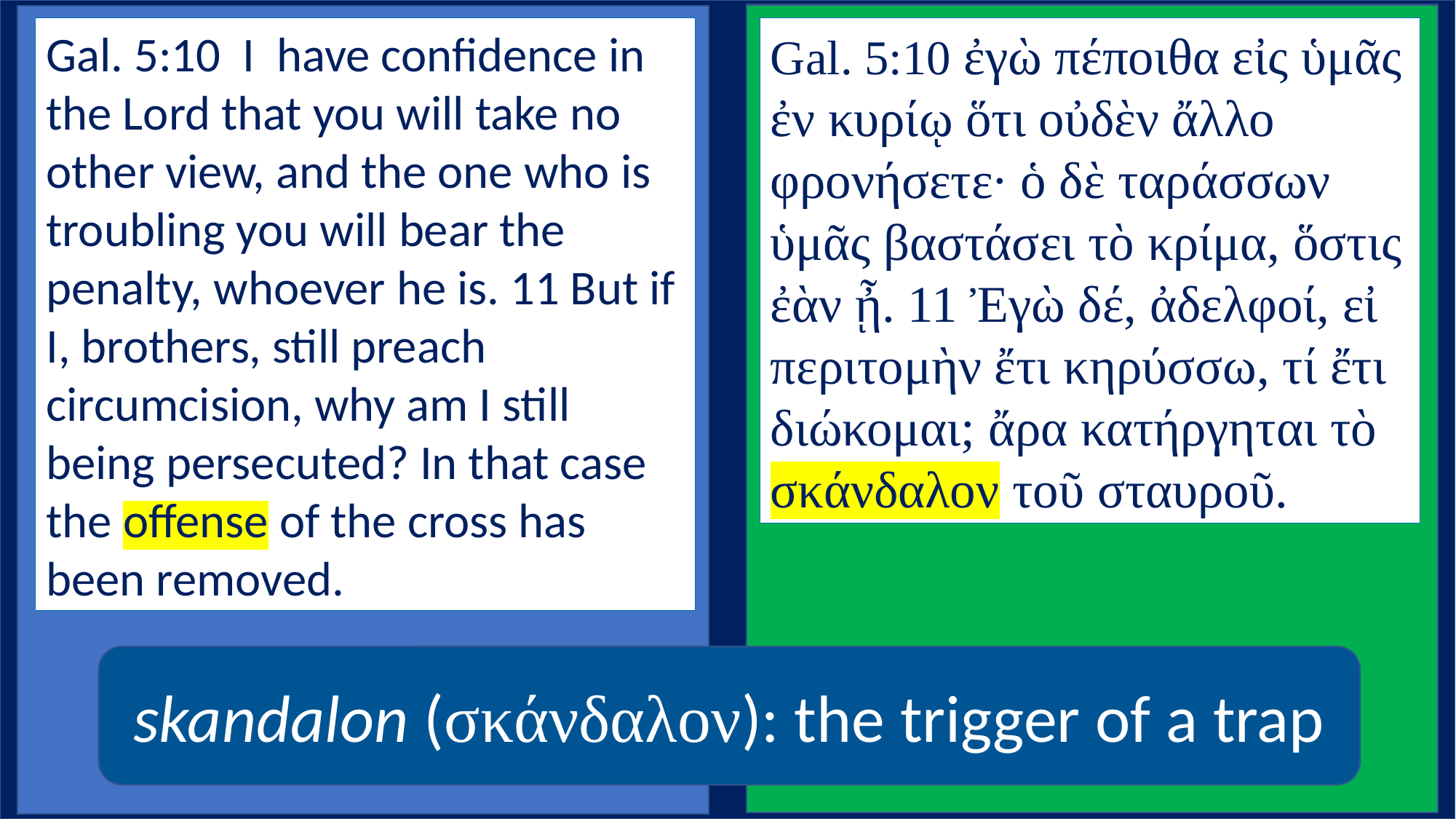

Gal. 5:10  I  have confidence in the Lord that you will take no other view, and the one who is troubling you will bear the penalty, whoever he is. 11 But if I, brothers, still preach circumcision, why am I still being persecuted? In that case the offense of the cross has been removed.
Gal. 5:10 ἐγὼ πέποιθα εἰς ὑμᾶς ἐν κυρίῳ ὅτι οὐδὲν ἄλλο φρονήσετε· ὁ δὲ ταράσσων ὑμᾶς βαστάσει τὸ κρίμα, ὅστις ἐὰν ᾖ. 11 Ἐγὼ δέ, ἀδελφοί, εἰ περιτομὴν ἔτι κηρύσσω, τί ἔτι διώκομαι; ἄρα κατήργηται τὸ σκάνδαλον τοῦ σταυροῦ.
skandalon (σκάνδαλον): the trigger of a trap